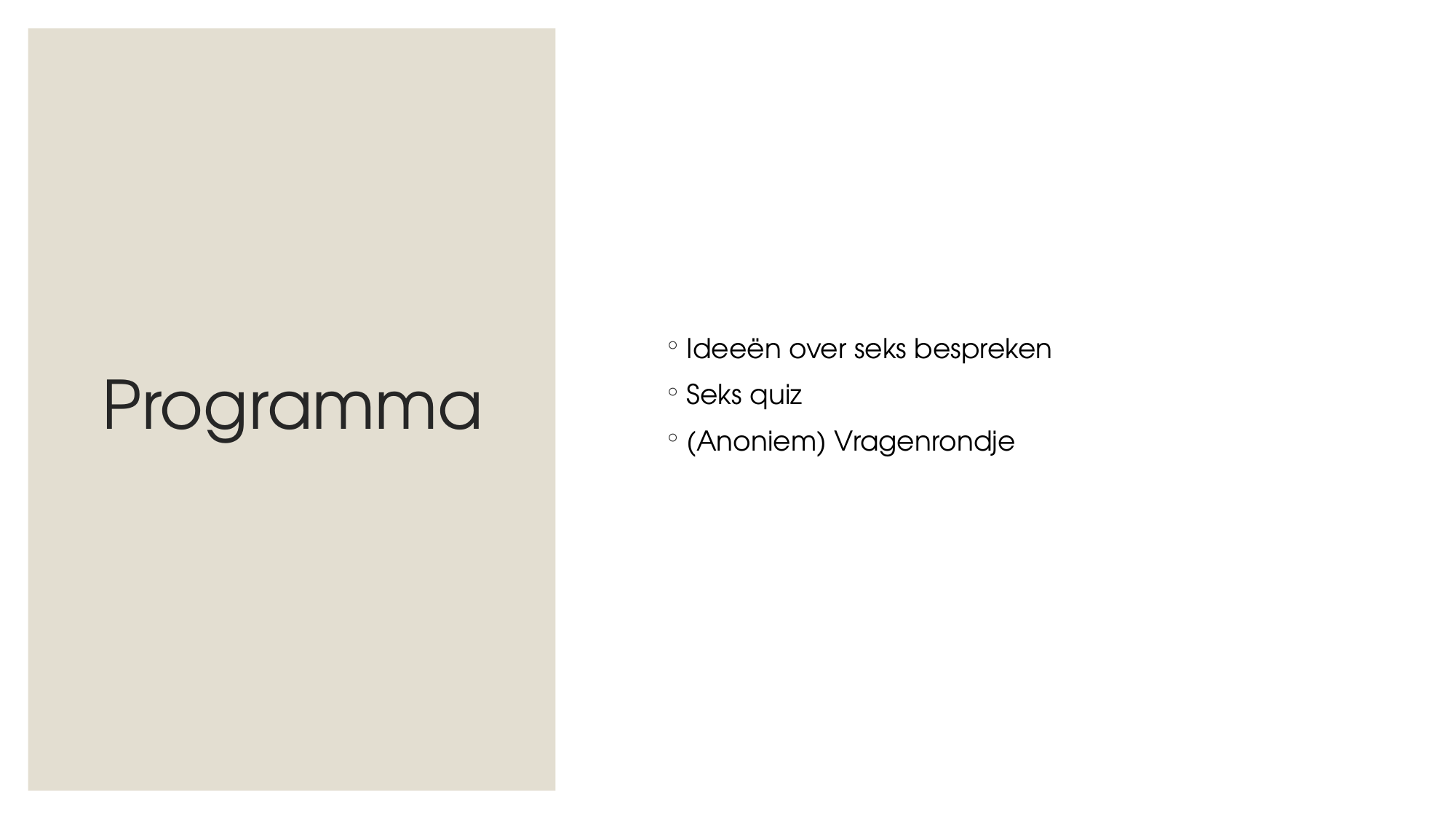

# Programma
Ideeën over seks bespreken
Seks quiz
(Anoniem) Vragenrondje